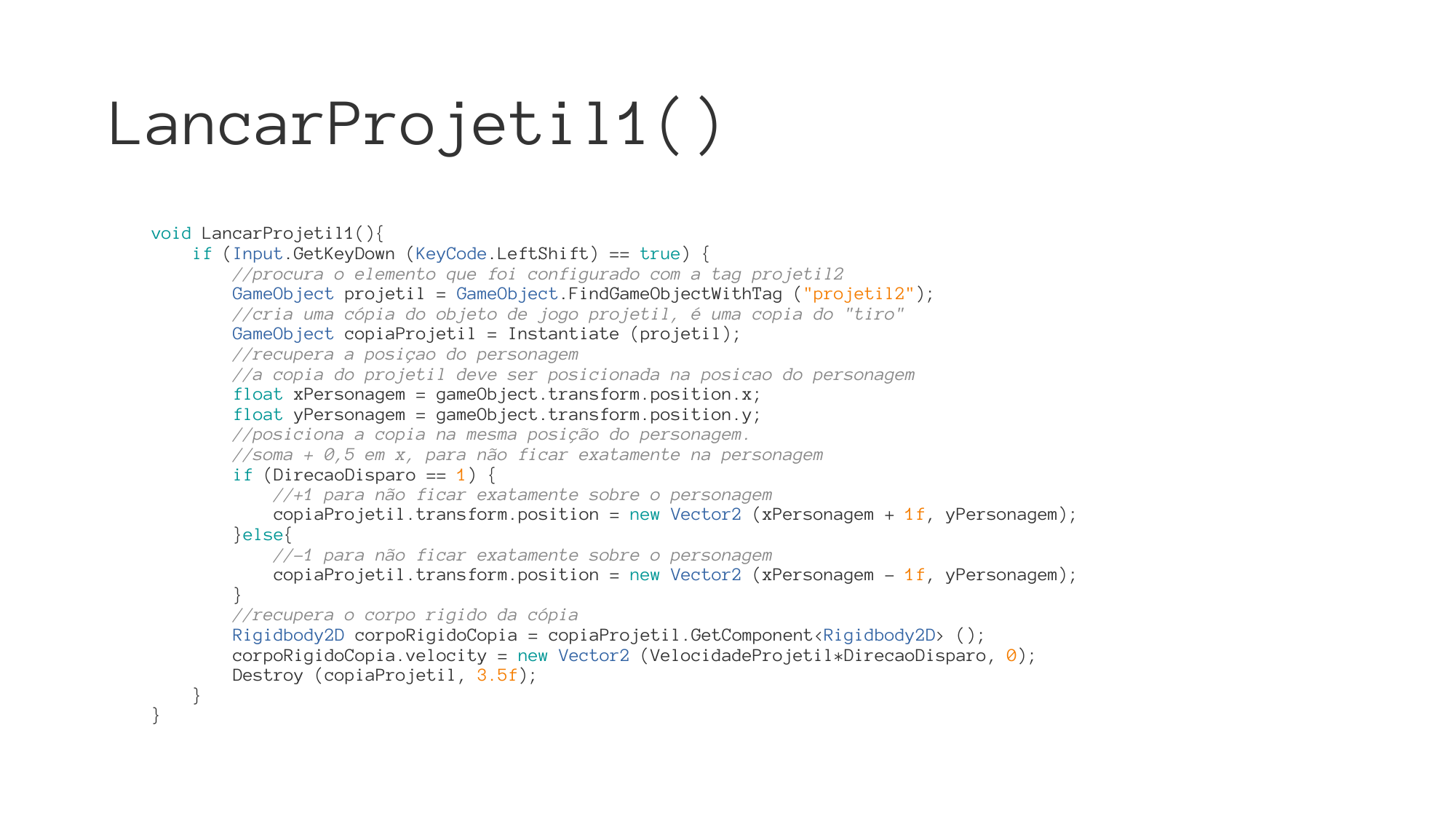

# LancarProjetil1()
    void LancarProjetil1(){
        if (Input.GetKeyDown (KeyCode.LeftShift) == true) {
            //procura o elemento que foi configurado com a tag projetil2
            GameObject projetil = GameObject.FindGameObjectWithTag ("projetil2");
            //cria uma cópia do objeto de jogo projetil, é uma copia do "tiro"
            GameObject copiaProjetil = Instantiate (projetil);
            //recupera a posiçao do personagem
            //a copia do projetil deve ser posicionada na posicao do personagem
            float xPersonagem = gameObject.transform.position.x;
            float yPersonagem = gameObject.transform.position.y;
            //posiciona a copia na mesma posição do personagem.
            //soma + 0,5 em x, para não ficar exatamente na personagem
            if (DirecaoDisparo == 1) {
                //+1 para não ficar exatamente sobre o personagem
                copiaProjetil.transform.position = new Vector2 (xPersonagem + 1f, yPersonagem);
            }else{
                //-1 para não ficar exatamente sobre o personagem
                copiaProjetil.transform.position = new Vector2 (xPersonagem - 1f, yPersonagem);
            }
            //recupera o corpo rigido da cópia
            Rigidbody2D corpoRigidoCopia = copiaProjetil.GetComponent<Rigidbody2D> ();
            corpoRigidoCopia.velocity = new Vector2 (VelocidadeProjetil*DirecaoDisparo, 0);
            Destroy (copiaProjetil, 3.5f);
        }
    }